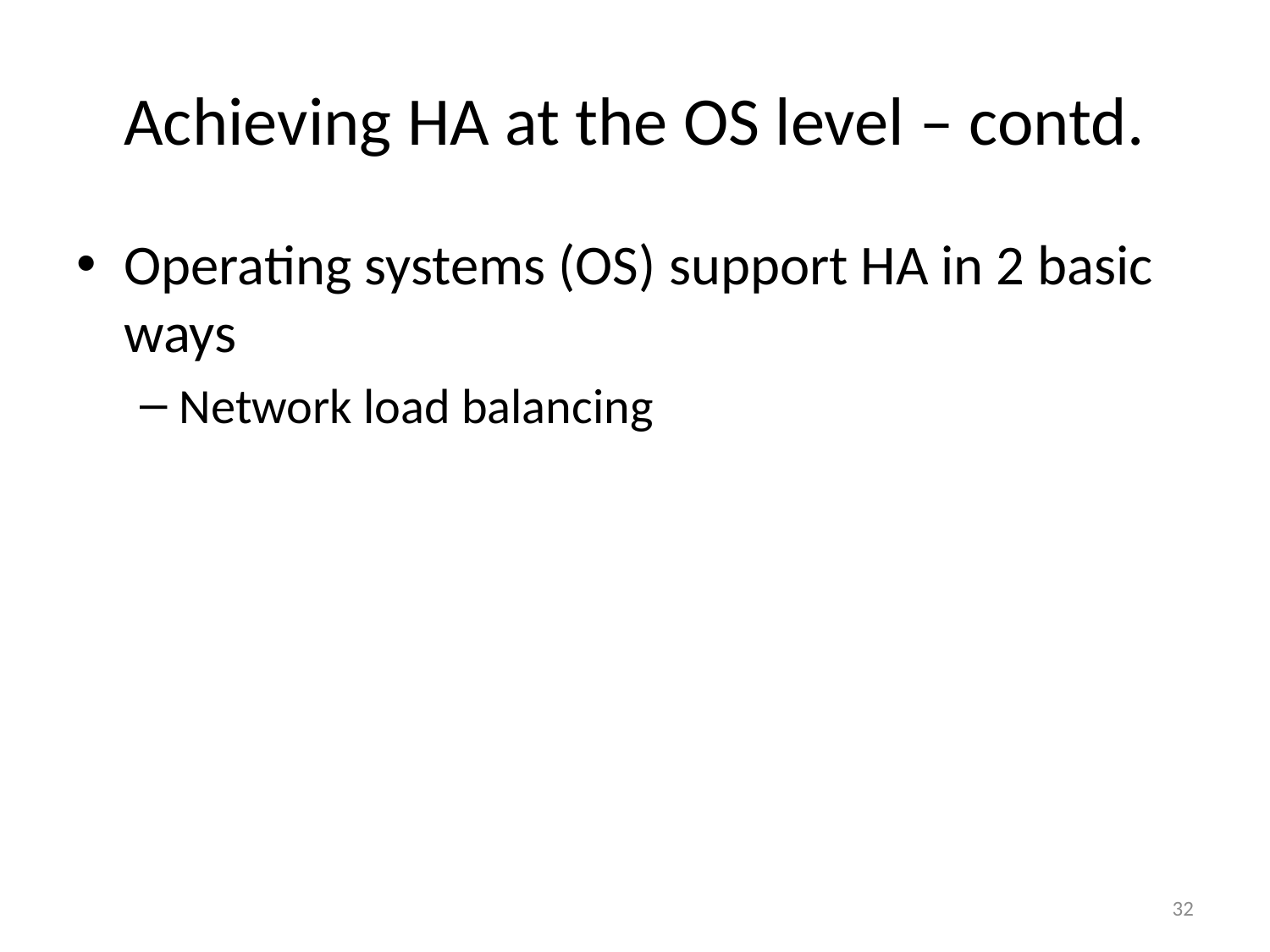

# Achieving HA at the OS level – contd.
Operating systems (OS) support HA in 2 basic ways
Network load balancing
32